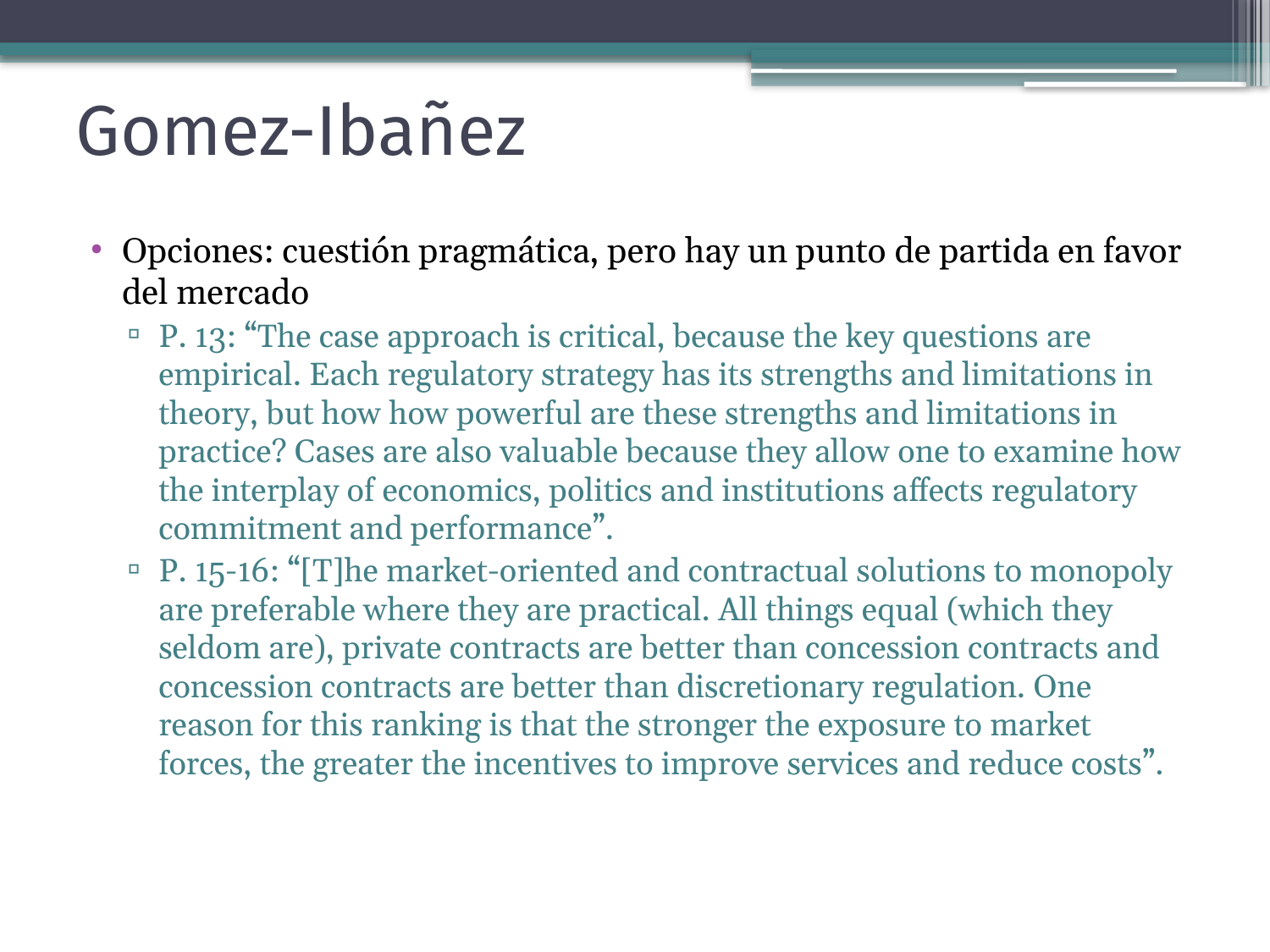

# Gomez-Ibañez
Opciones: cuestión pragmática, pero hay un punto de partida en favor del mercado
P. 13: “The case approach is critical, because the key questions are empirical. Each regulatory strategy has its strengths and limitations in theory, but how how powerful are these strengths and limitations in practice? Cases are also valuable because they allow one to examine how the interplay of economics, politics and institutions affects regulatory commitment and performance”.
P. 15-16: “[T]he market-oriented and contractual solutions to monopoly are preferable where they are practical. All things equal (which they seldom are), private contracts are better than concession contracts and concession contracts are better than discretionary regulation. One reason for this ranking is that the stronger the exposure to market forces, the greater the incentives to improve services and reduce costs”.